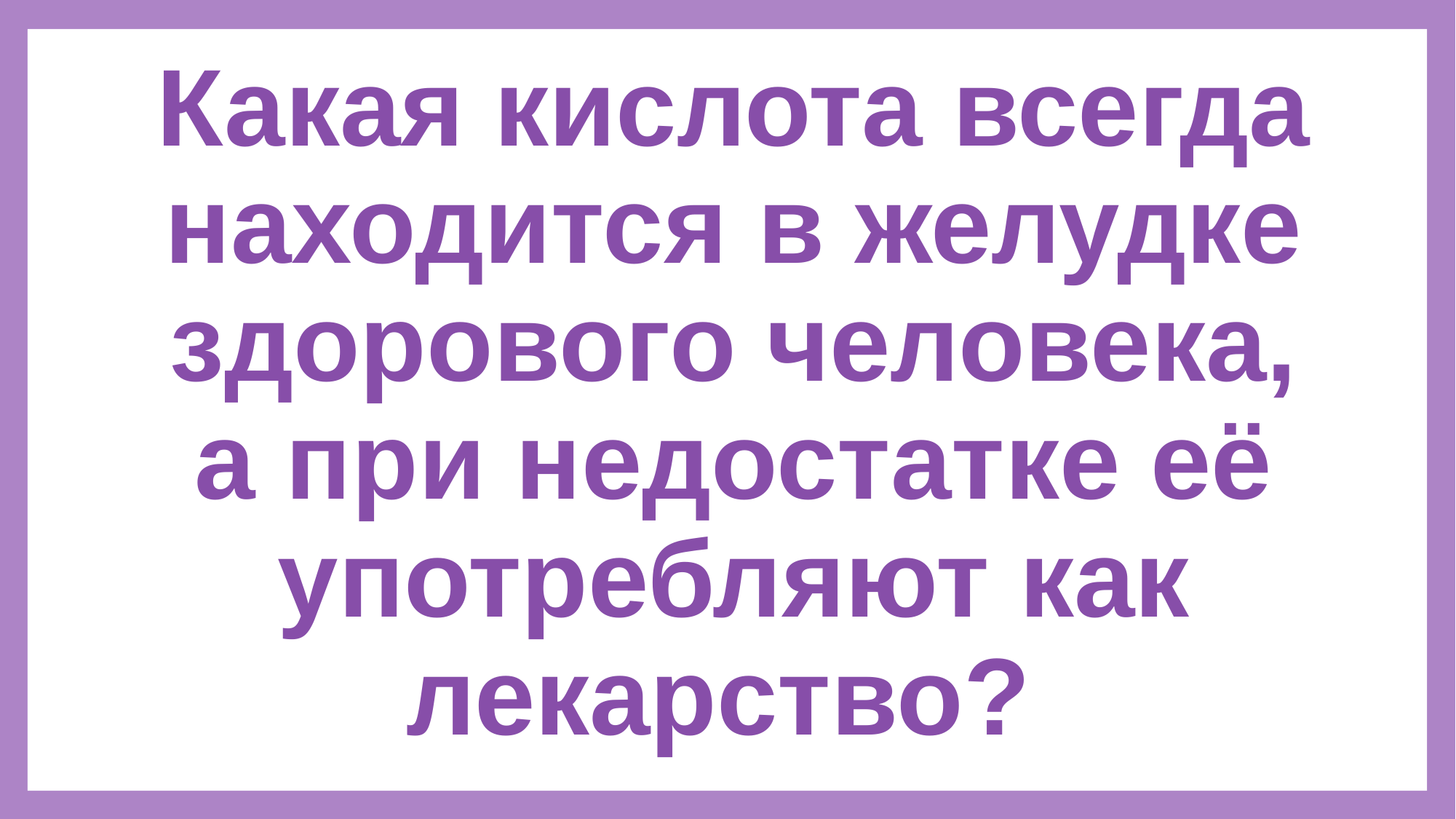

# Какая кислота всегда находится в желудке здорового человека, а при недостатке её употребляют как лекарство?